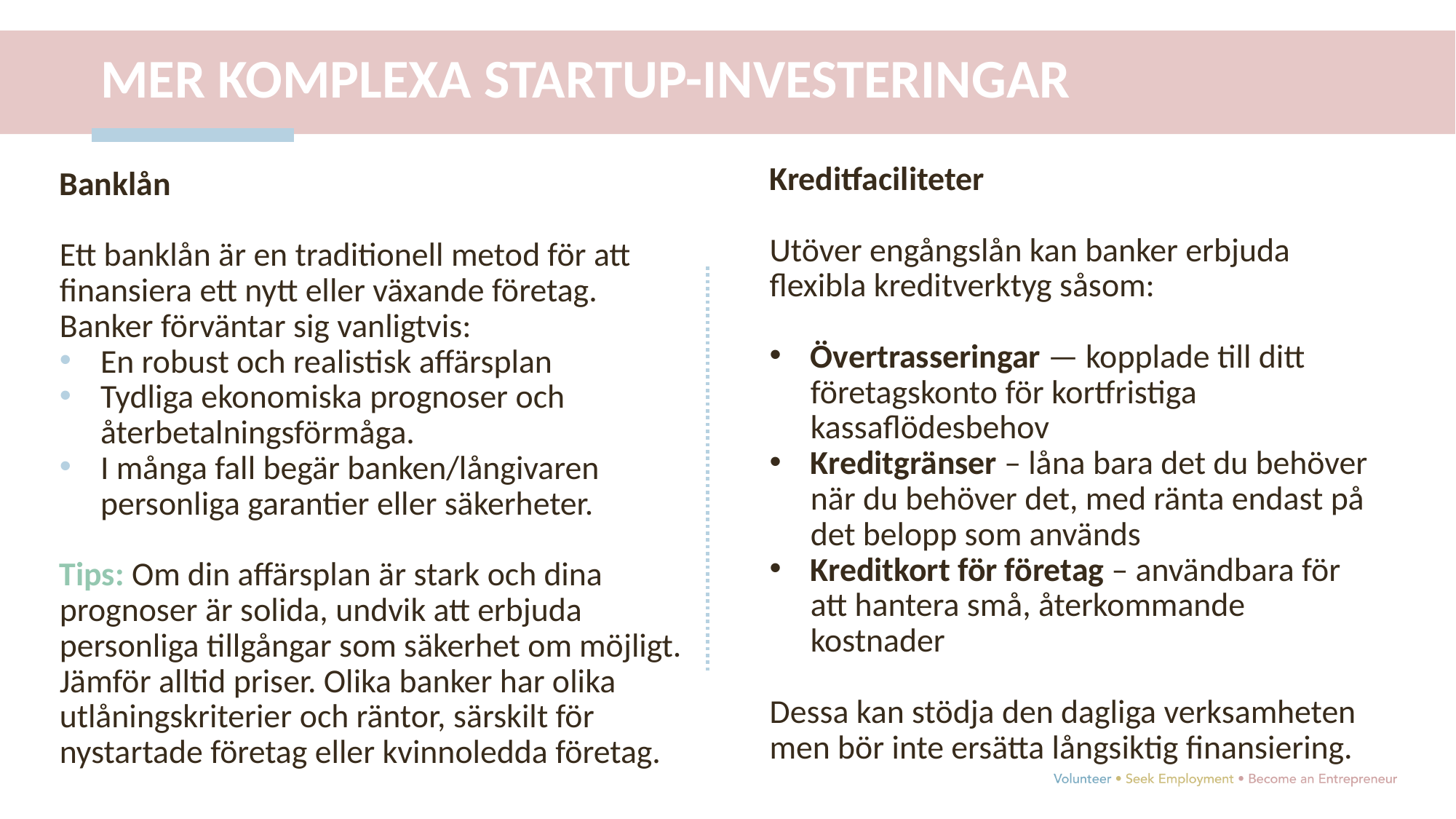

MER KOMPLEXA STARTUP-INVESTERINGAR
Kreditfaciliteter

Utöver engångslån kan banker erbjuda flexibla kreditverktyg såsom:

Övertrasseringar — kopplade till ditt företagskonto för kortfristiga kassaflödesbehov
Kreditgränser – låna bara det du behöver när du behöver det, med ränta endast på det belopp som används
Kreditkort för företag – användbara för att hantera små, återkommande kostnader

Dessa kan stödja den dagliga verksamheten men bör inte ersätta långsiktig finansiering.

Banklån

Ett banklån är en traditionell metod för att finansiera ett nytt eller växande företag. Banker förväntar sig vanligtvis:
En robust och realistisk affärsplan
Tydliga ekonomiska prognoser och återbetalningsförmåga.
I många fall begär banken/långivaren personliga garantier eller säkerheter.

Tips: Om din affärsplan är stark och dina prognoser är solida, undvik att erbjuda personliga tillgångar som säkerhet om möjligt. Jämför alltid priser. Olika banker har olika utlåningskriterier och räntor, särskilt för nystartade företag eller kvinnoledda företag.